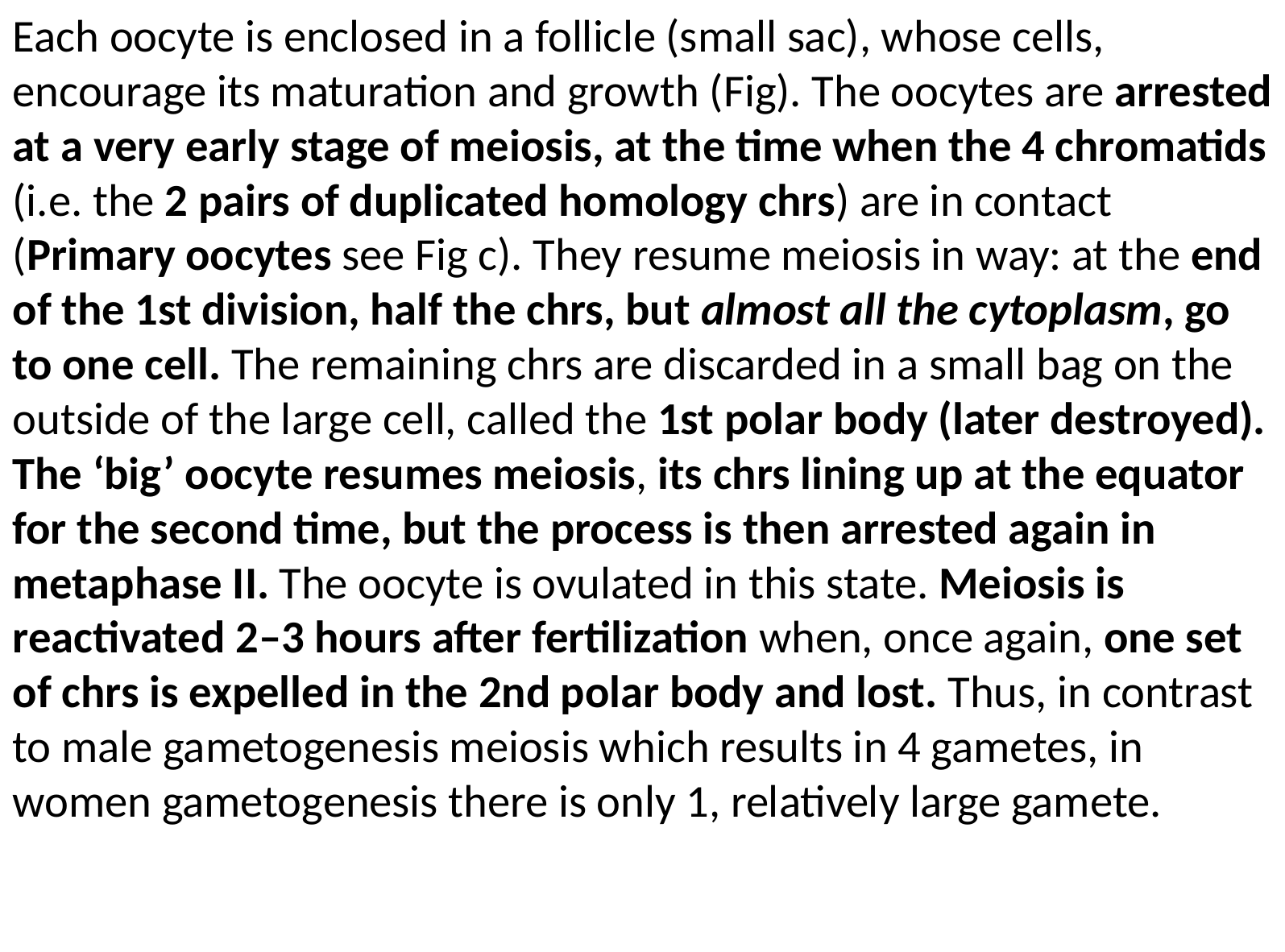

Each oocyte is enclosed in a follicle (small sac), whose cells, encourage its maturation and growth (Fig). The oocytes are arrested at a very early stage of meiosis, at the time when the 4 chromatids (i.e. the 2 pairs of duplicated homology chrs) are in contact (Primary oocytes see Fig c). They resume meiosis in way: at the end of the 1st division, half the chrs, but almost all the cytoplasm, go to one cell. The remaining chrs are discarded in a small bag on the outside of the large cell, called the 1st polar body (later destroyed). The ‘big’ oocyte resumes meiosis, its chrs lining up at the equator for the second time, but the process is then arrested again in metaphase II. The oocyte is ovulated in this state. Meiosis is reactivated 2–3 hours after fertilization when, once again, one set of chrs is expelled in the 2nd polar body and lost. Thus, in contrast to male gametogenesis meiosis which results in 4 gametes, in women gametogenesis there is only 1, relatively large gamete.